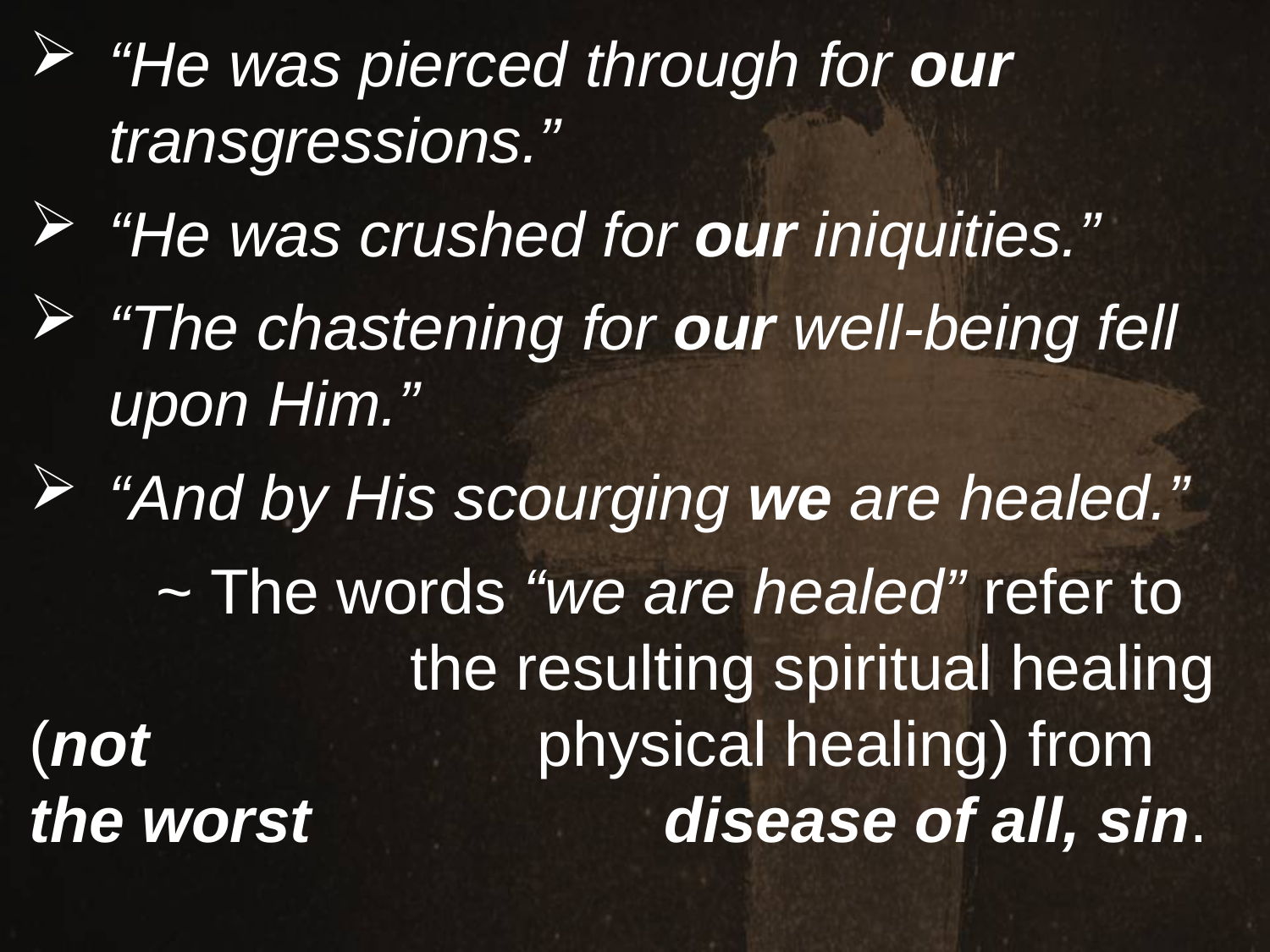

“He was pierced through for our transgressions.”
“He was crushed for our iniquities.”
“The chastening for our well-being fell upon Him.”
“And by His scourging we are healed.”
	~ The words “we are healed” refer to 			the resulting spiritual healing (not 			physical healing) from the worst 			disease of all, sin.